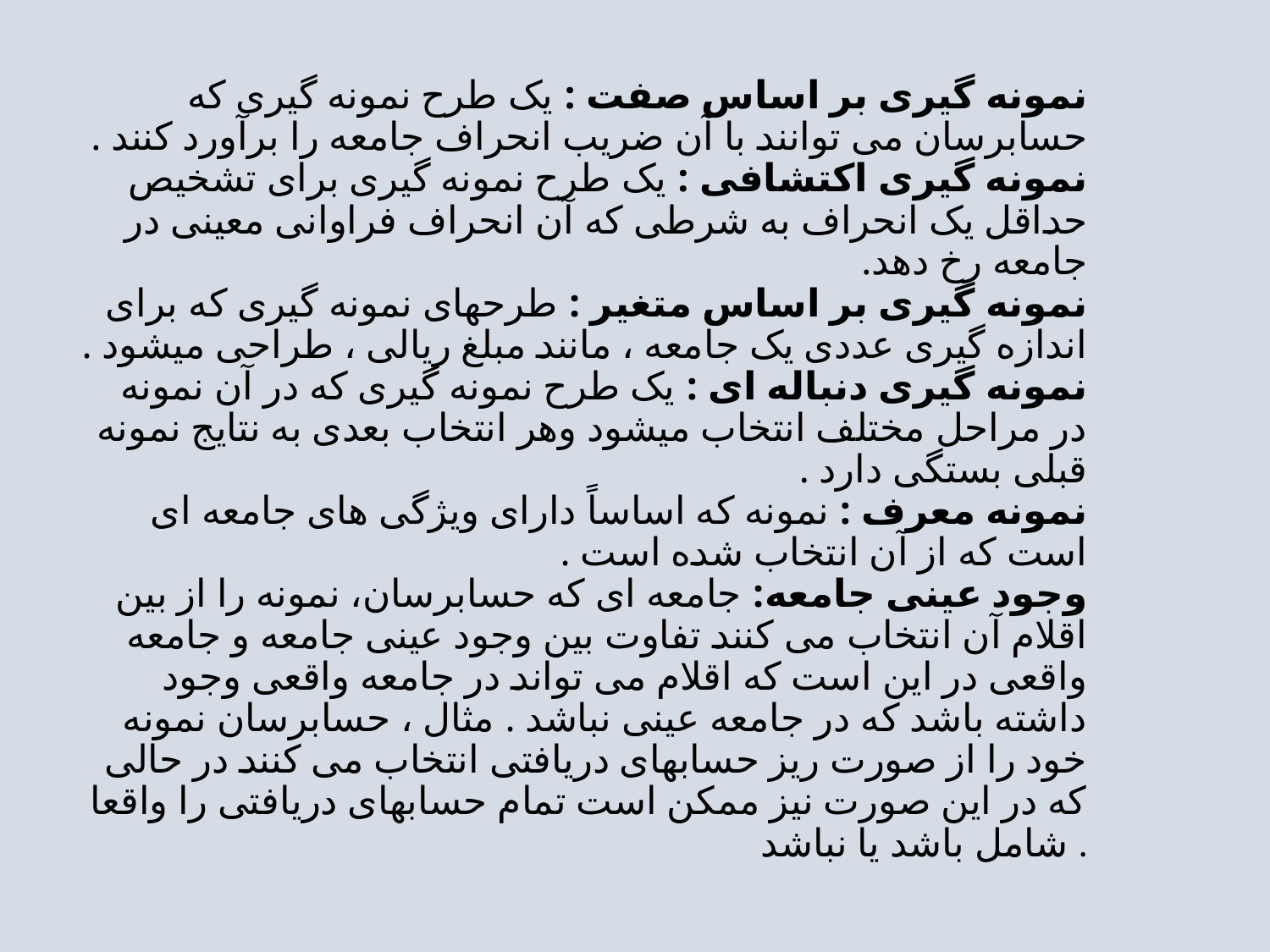

# نمونه گیری بر اساس صفت : یک طرح نمونه گیری که حسابرسان می توانند با آن ضریب انحراف جامعه را برآورد کنند . نمونه گیری اکتشافی : یک طرح نمونه گیری برای تشخیص حداقل یک انحراف به شرطی که آن انحراف فراوانی معینی در جامعه رخ دهد. نمونه گیری بر اساس متغیر : طرحهای نمونه گیری که برای اندازه گیری عددی یک جامعه ، مانند مبلغ ریالی ، طراحی میشود . نمونه گیری دنباله ای : یک طرح نمونه گیری که در آن نمونه در مراحل مختلف انتخاب میشود وهر انتخاب بعدی به نتایج نمونه قبلی بستگی دارد . نمونه معرف : نمونه که اساساً دارای ویژگی های جامعه ای است که از آن انتخاب شده است . وجود عینی جامعه: جامعه ای که حسابرسان، نمونه را از بین اقلام آن انتخاب می کنند تفاوت بین وجود عینی جامعه و جامعه واقعی در این است که اقلام می تواند در جامعه واقعی وجود داشته باشد که در جامعه عینی نباشد . مثال ، حسابرسان نمونه خود را از صورت ریز حسابهای دریافتی انتخاب می کنند در حالی که در این صورت نیز ممکن است تمام حسابهای دریافتی را واقعا شامل باشد یا نباشد .